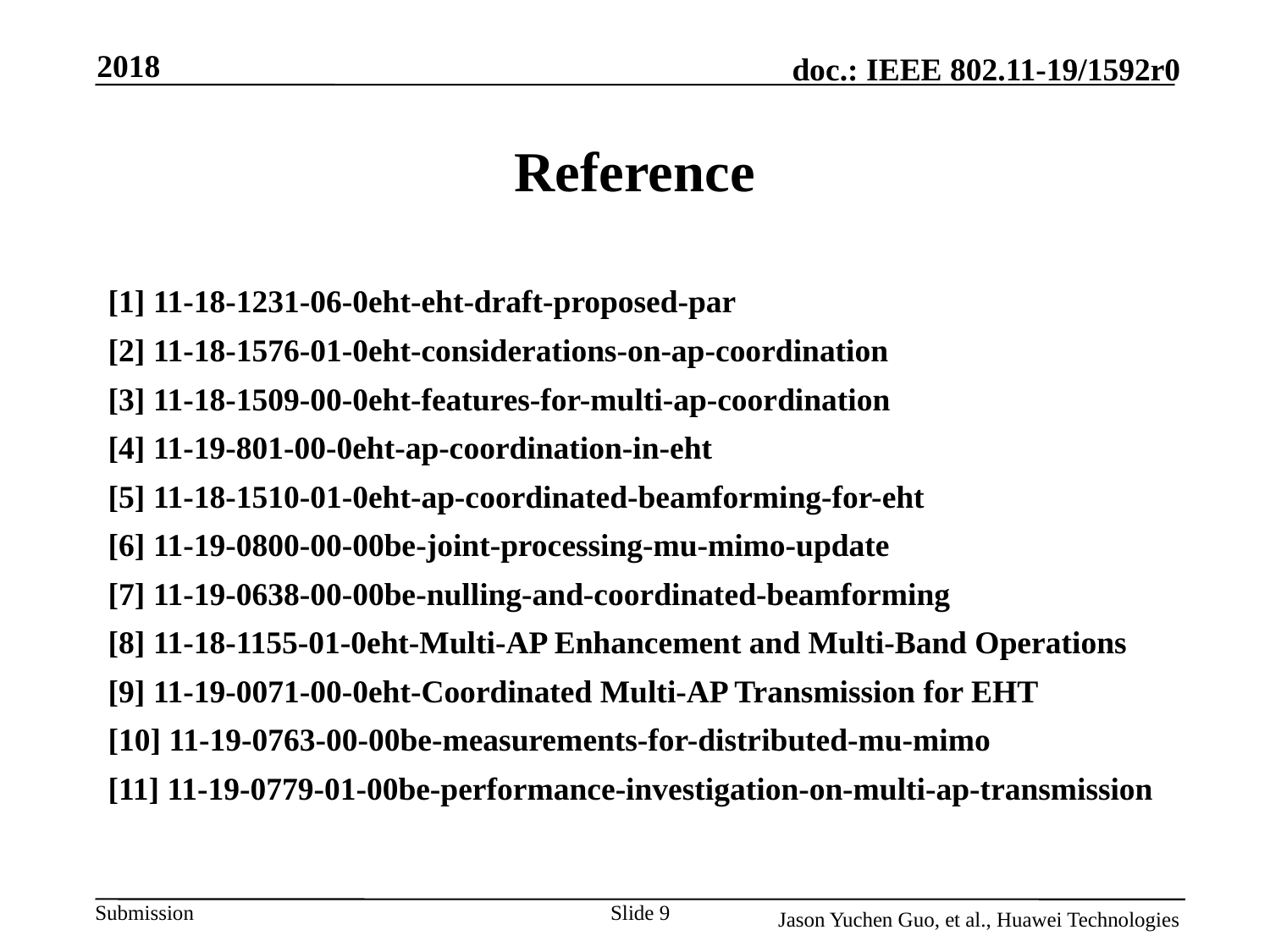

2018
# Reference
[1] 11-18-1231-06-0eht-eht-draft-proposed-par
[2] 11-18-1576-01-0eht-considerations-on-ap-coordination
[3] 11-18-1509-00-0eht-features-for-multi-ap-coordination
[4] 11-19-801-00-0eht-ap-coordination-in-eht
[5] 11-18-1510-01-0eht-ap-coordinated-beamforming-for-eht
[6] 11-19-0800-00-00be-joint-processing-mu-mimo-update
[7] 11-19-0638-00-00be-nulling-and-coordinated-beamforming
[8] 11-18-1155-01-0eht-Multi-AP Enhancement and Multi-Band Operations
[9] 11-19-0071-00-0eht-Coordinated Multi-AP Transmission for EHT
[10] 11-19-0763-00-00be-measurements-for-distributed-mu-mimo
[11] 11-19-0779-01-00be-performance-investigation-on-multi-ap-transmission

Slide 9